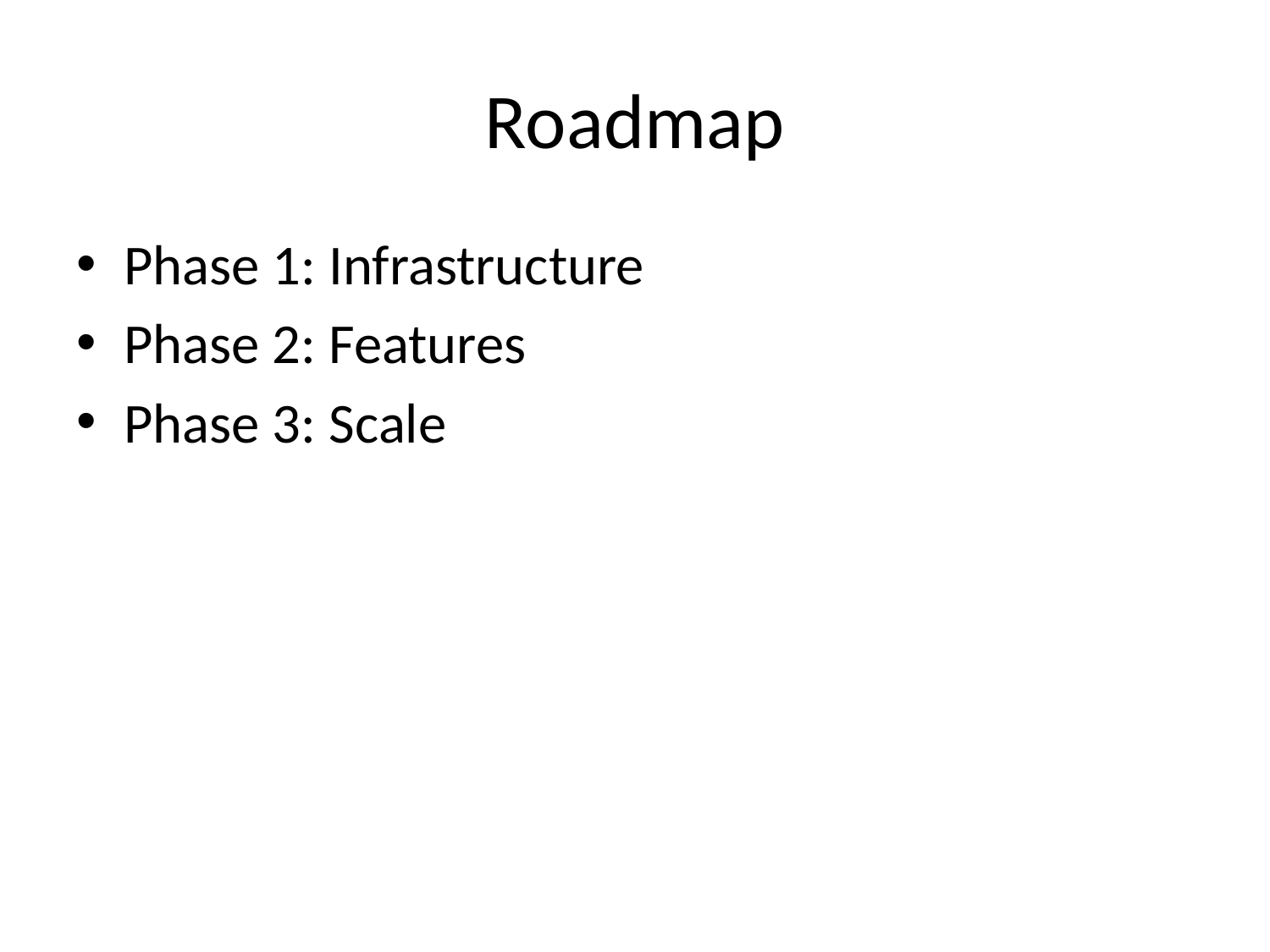

# Roadmap
Phase 1: Infrastructure
Phase 2: Features
Phase 3: Scale